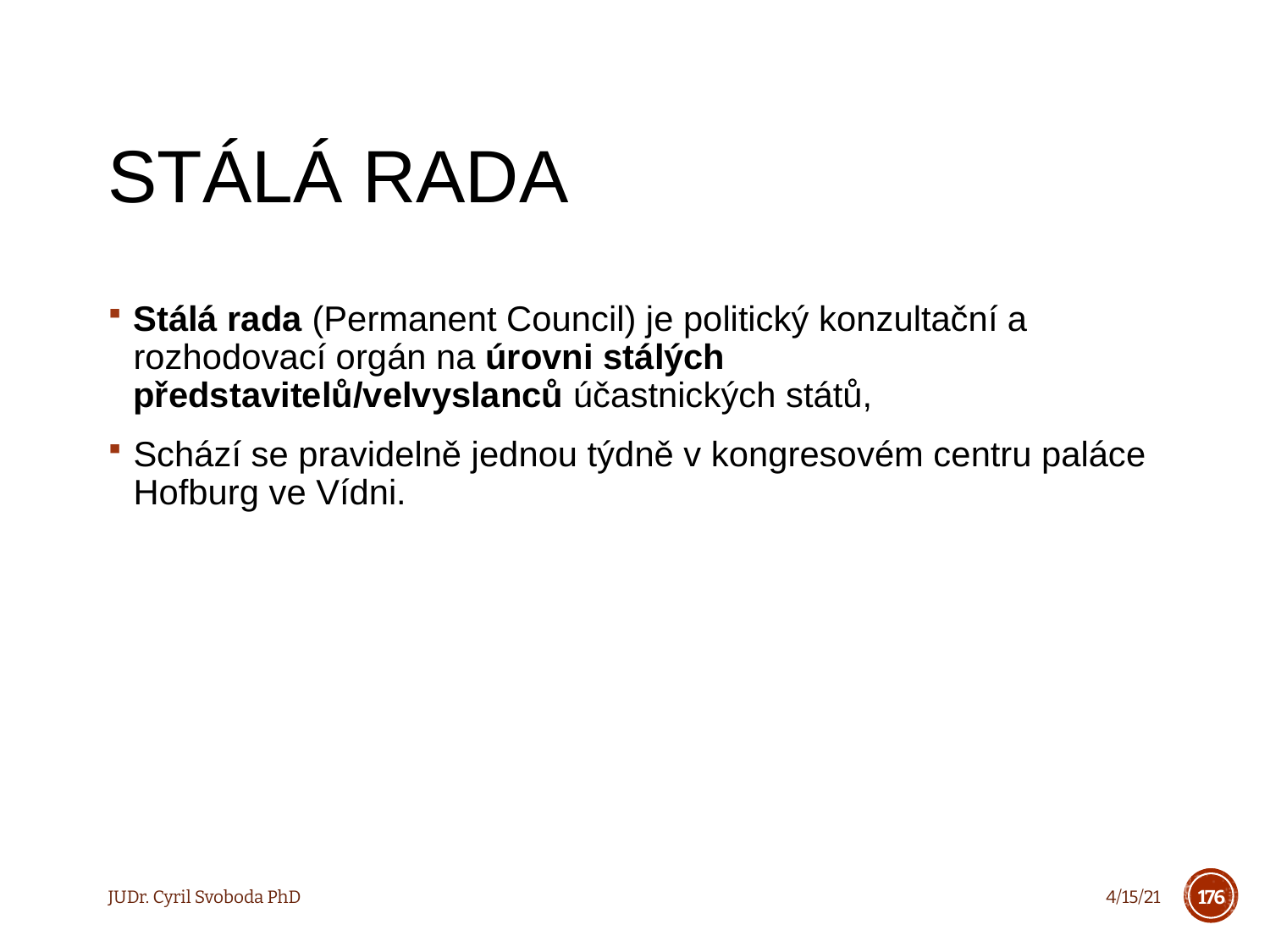

# Stálá rada
Stálá rada (Permanent Council) je politický konzultační a rozhodovací orgán na úrovni stálých představitelů/velvyslanců účastnických států,
Schází se pravidelně jednou týdně v kongresovém centru paláce Hofburg ve Vídni.
JUDr. Cyril Svoboda PhD
4/15/21
176